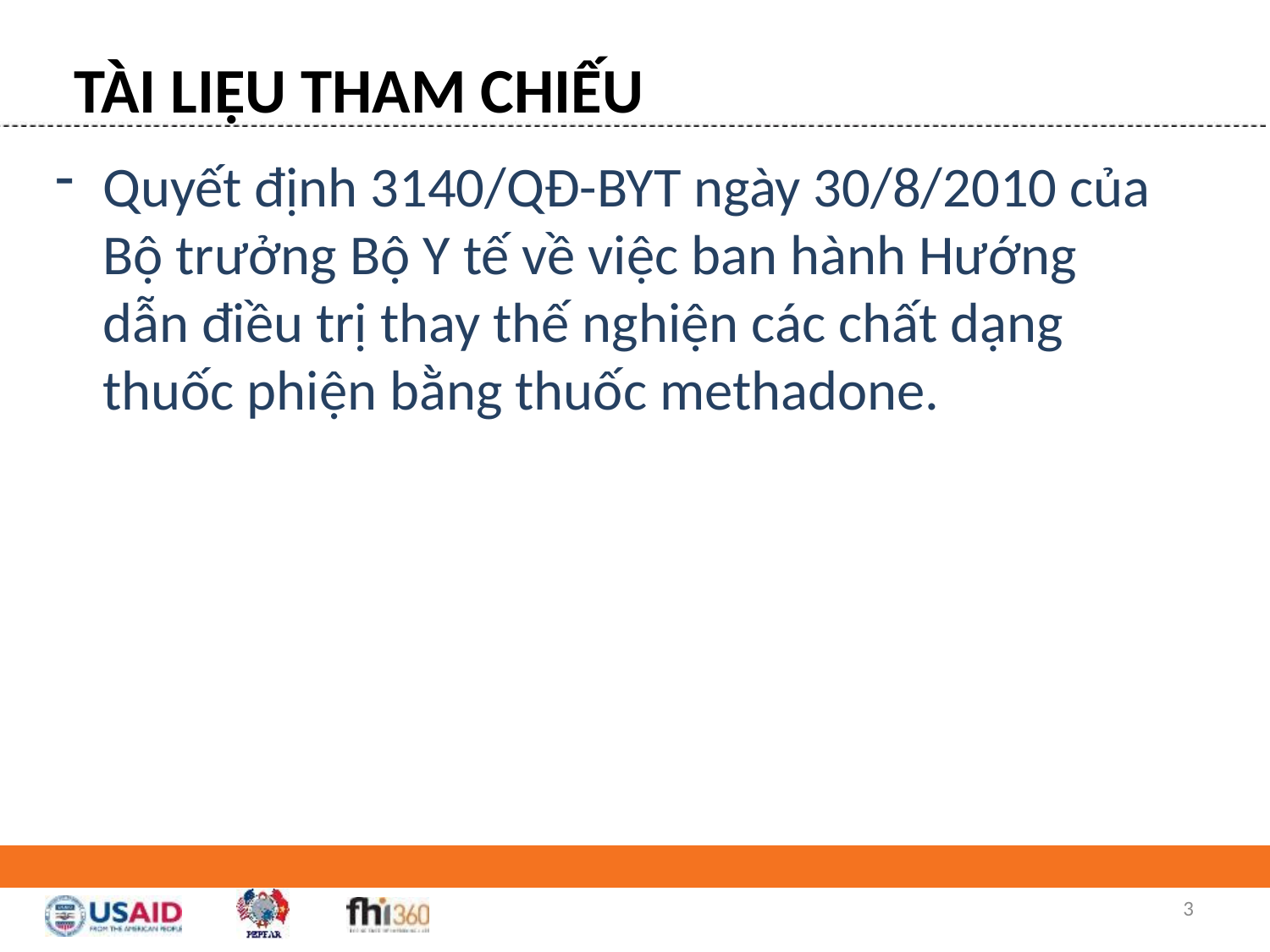

TÀI LIỆU THAM CHIẾU
Quyết định 3140/QĐ-BYT ngày 30/8/2010 của Bộ trưởng Bộ Y tế về việc ban hành Hướng dẫn điều trị thay thế nghiện các chất dạng thuốc phiện bằng thuốc methadone.
3